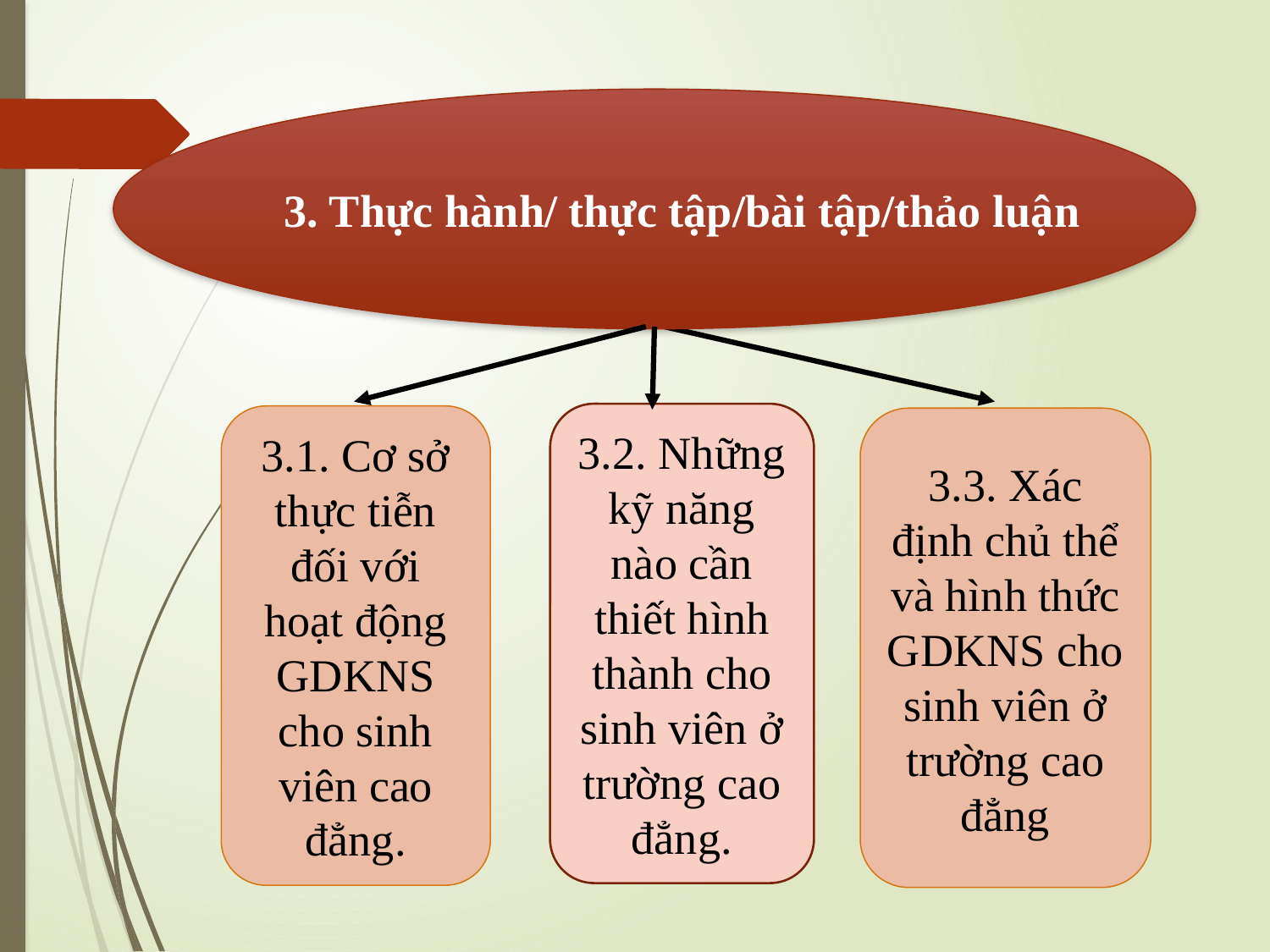

3. Thực hành/ thực tập/bài tập/thảo luận

3.2. Những kỹ năng nào cần thiết hình thành cho sinh viên ở trường cao đẳng.
3.1. Cơ sở thực tiễn đối với hoạt động GDKNS cho sinh viên cao đẳng.
3.3. Xác định chủ thể và hình thức GDKNS cho sinh viên ở trường cao đẳng